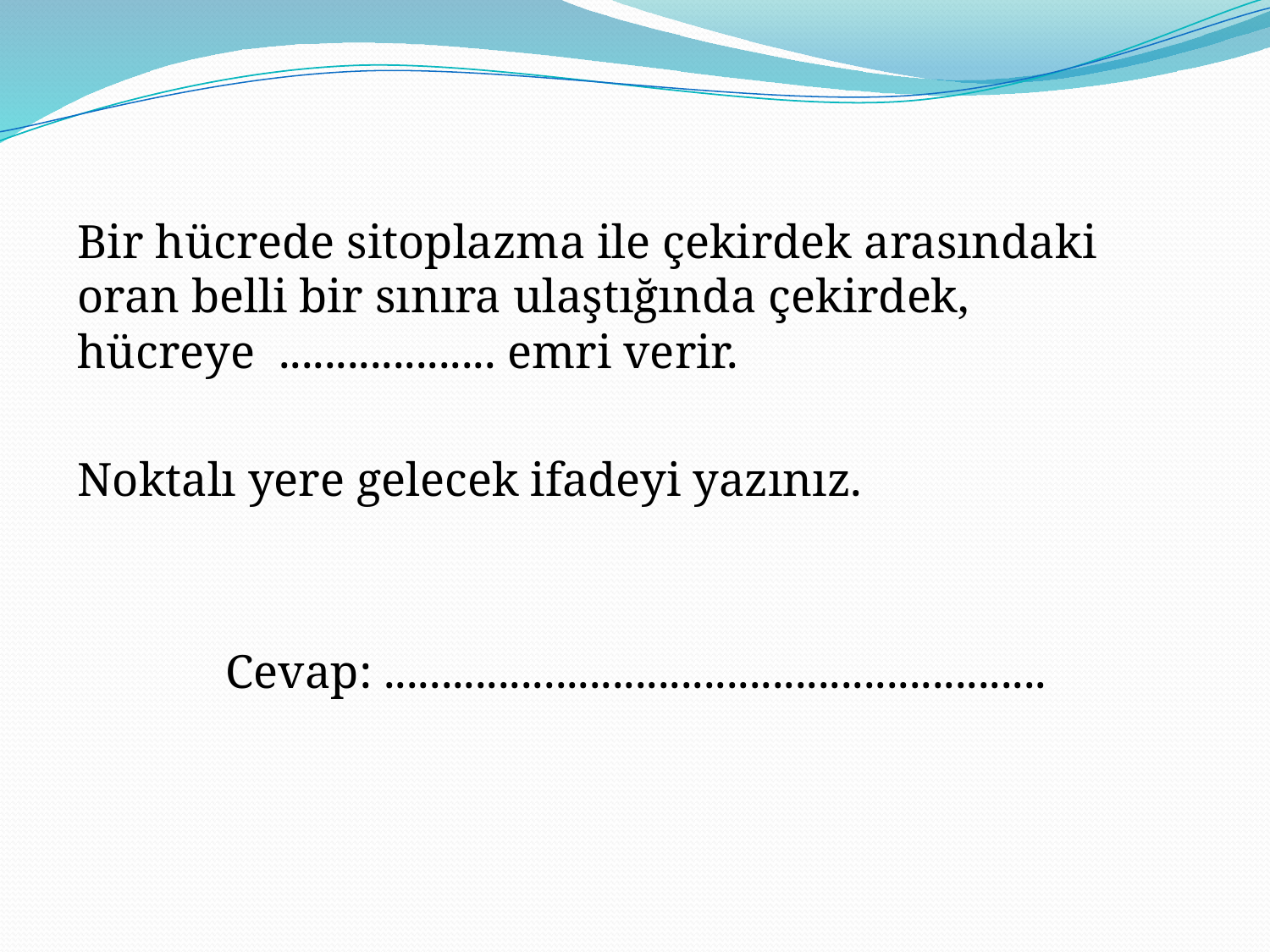

Bir hücrede sitoplazma ile çekirdek arasındaki oran belli bir sınıra ulaştığında çekirdek, hücreye  ................... emri verir.

Noktalı yere gelecek ifadeyi yazınız.

Cevap: ..........................................................